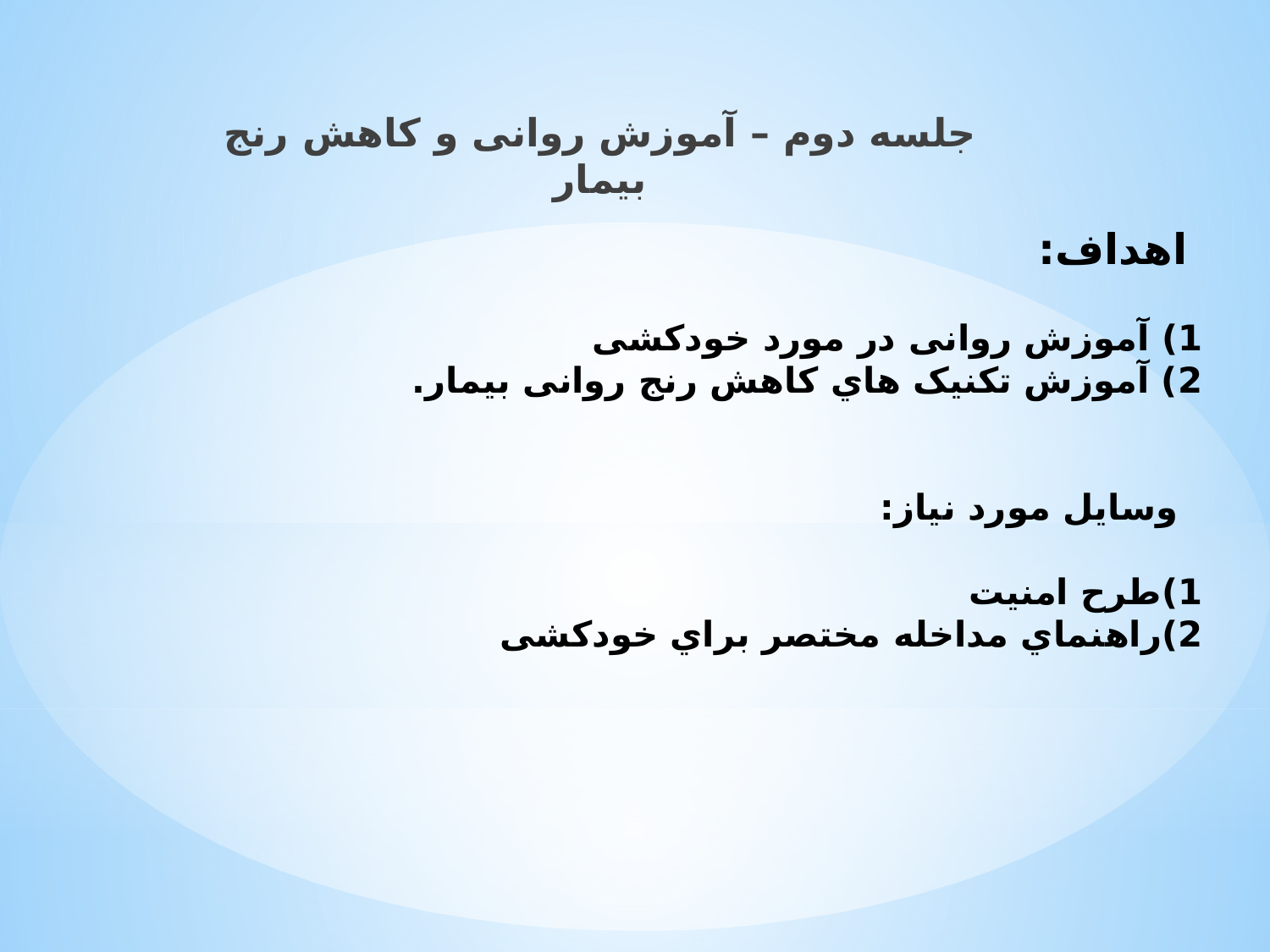

جلسه دوم – آموزش روانی و کاهش رنج بیمار

# اﻫﺪاف: 1) آﻣﻮزش رواﻧﯽ در ﻣﻮرد ﺧﻮدﮐﺸﯽ 2) آﻣﻮزش ﺗﮑﻨﯿﮏ ﻫﺎي ﮐﺎﻫﺶ رﻧﺞ رواﻧﯽ ﺑﯿﻤﺎر. وﺳﺎﯾﻞ ﻣﻮرد ﻧﯿﺎز: 1)ﻃﺮح اﻣﻨﯿﺖ 2)راﻫﻨﻤﺎي ﻣﺪاﺧﻠﻪ ﻣﺨﺘﺼﺮ ﺑﺮاي ﺧﻮدﮐﺸﯽ